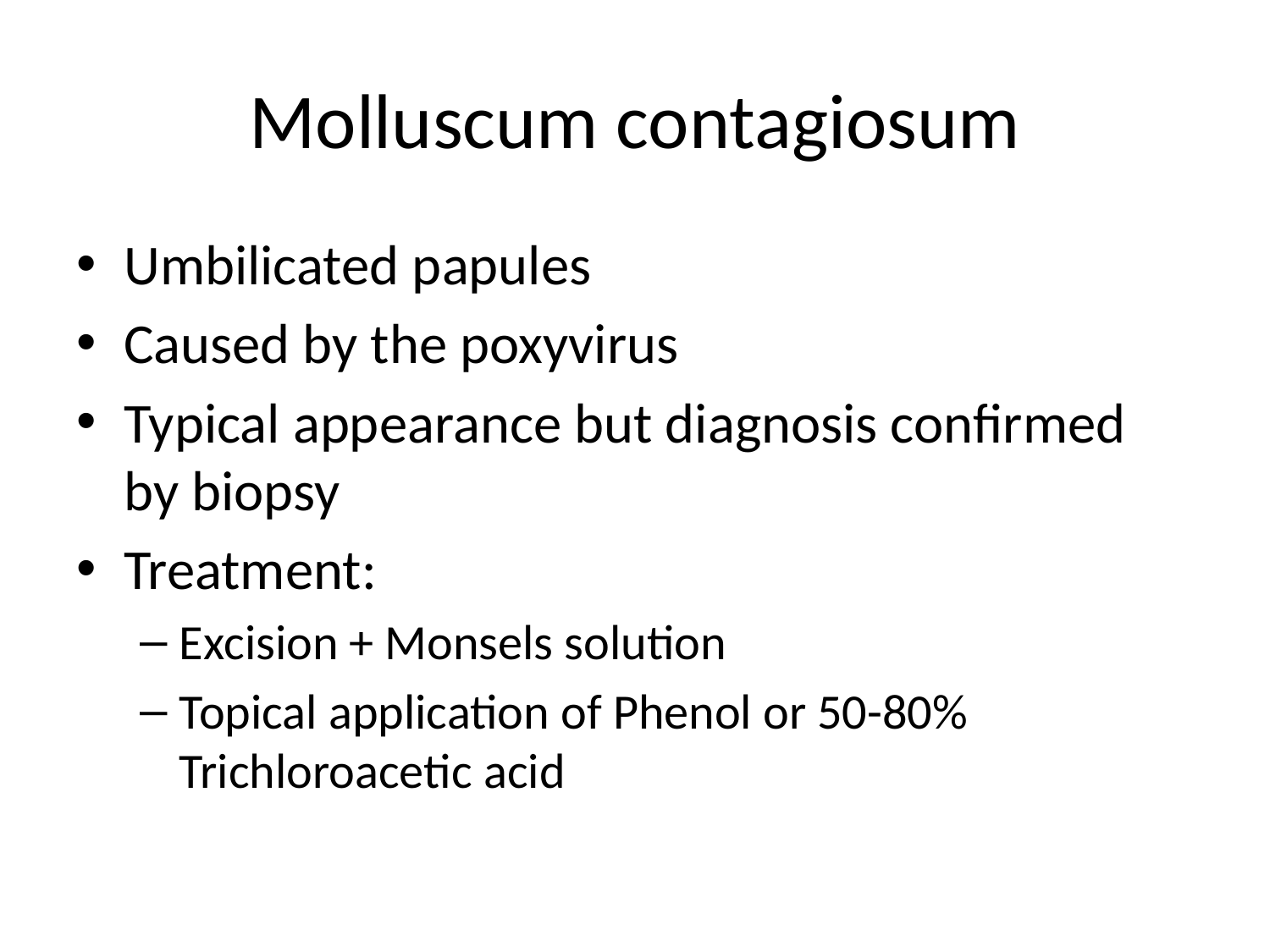

# Molluscum contagiosum
Umbilicated papules
Caused by the poxyvirus
Typical appearance but diagnosis confirmed by biopsy
Treatment:
Excision + Monsels solution
Topical application of Phenol or 50-80% Trichloroacetic acid